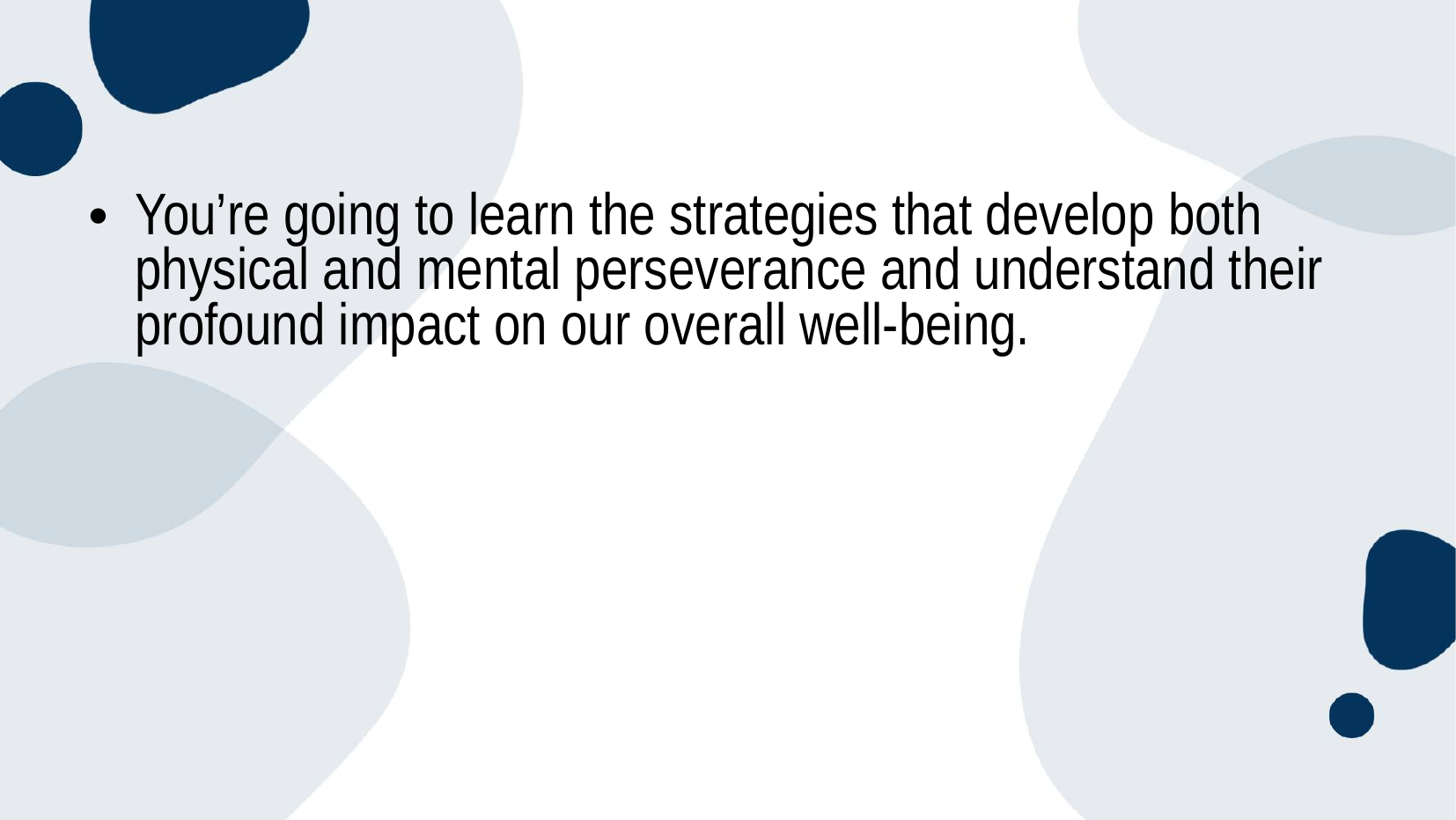

#
You’re going to learn the strategies that develop both physical and mental perseverance and understand their profound impact on our overall well-being.